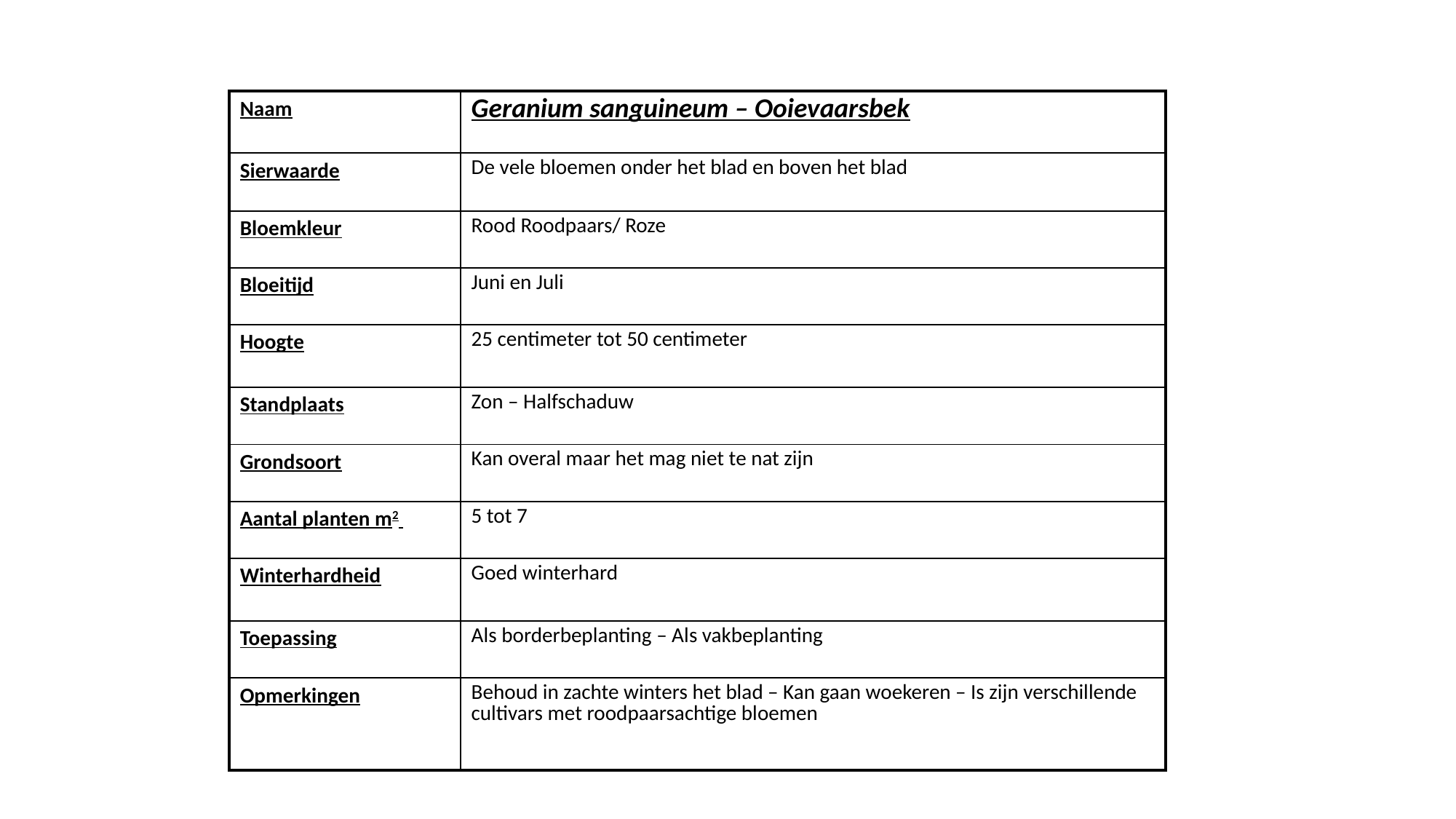

| Naam | Geranium sanguineum – Ooievaarsbek |
| --- | --- |
| Sierwaarde | De vele bloemen onder het blad en boven het blad |
| Bloemkleur | Rood Roodpaars/ Roze |
| Bloeitijd | Juni en Juli |
| Hoogte | 25 centimeter tot 50 centimeter |
| Standplaats | Zon – Halfschaduw |
| Grondsoort | Kan overal maar het mag niet te nat zijn |
| Aantal planten m2 | 5 tot 7 |
| Winterhardheid | Goed winterhard |
| Toepassing | Als borderbeplanting – Als vakbeplanting |
| Opmerkingen | Behoud in zachte winters het blad – Kan gaan woekeren – Is zijn verschillende cultivars met roodpaarsachtige bloemen |